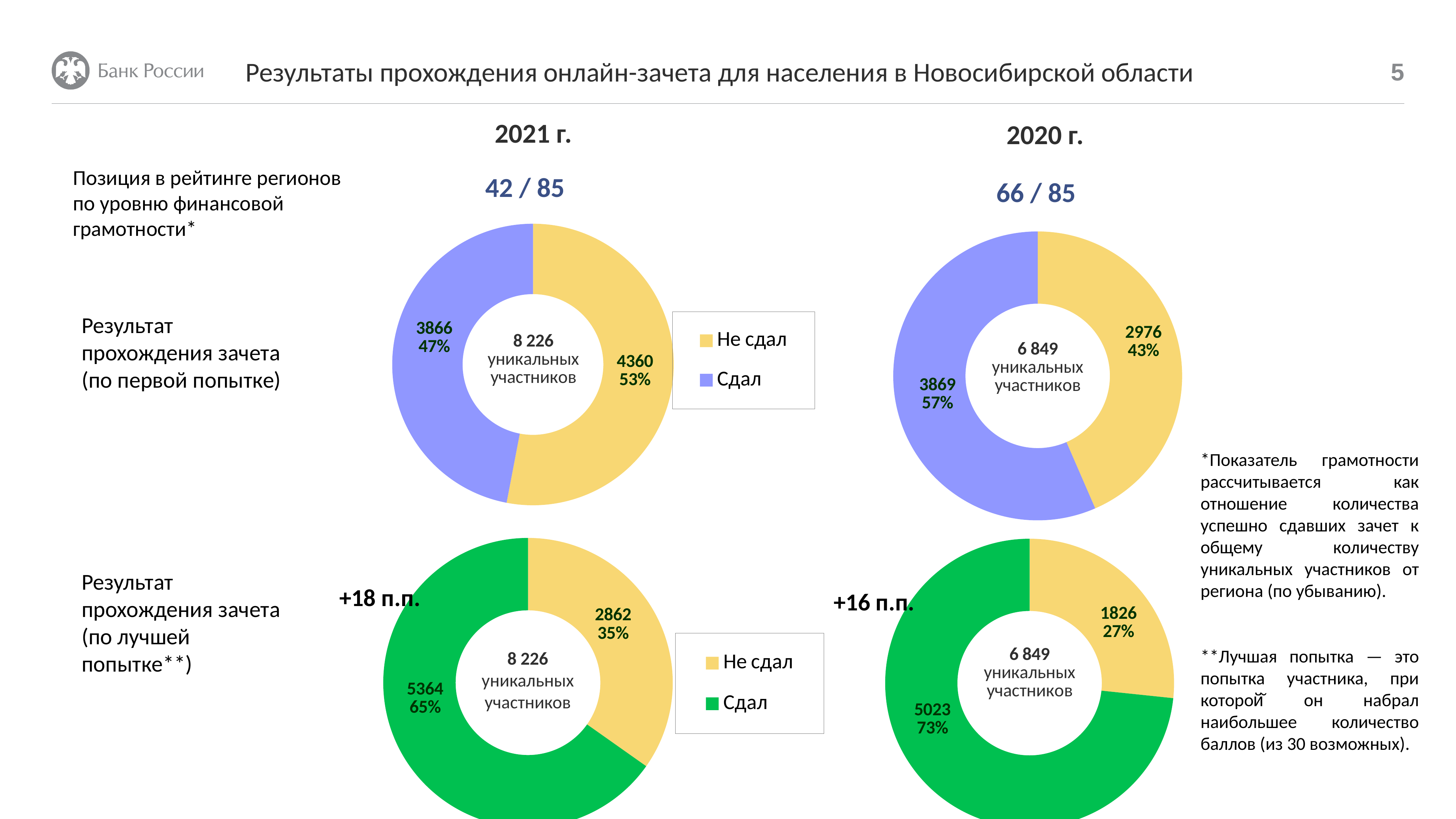

5
Результаты прохождения онлайн-зачета для населения в Новосибирской области
2021 г.
13 139
2020 г.
всего попыток, единиц
Позиция в рейтинге регионов
по уровню финансовой грамотности*
42 / 85
66 / 85

### Chart

| Category | 2021 |
|---|---|
| Не сдал | 4360.0 |
| Сдал | 3866.0 |

### Chart

| Category | 2020 |
|---|---|
| Не сдал | 2976.0 |
| Сдал | 3869.0 |
Результат прохождения зачета (по первой попытке)
15%
*Показатель грамотности рассчитывается как отношение количества успешно сдавших зачет к общему количеству уникальных участников от региона (по убыванию).

**Лучшая попытка — это попытка участника, при которой̆ он набрал наибольшее количество баллов (из 30 возможных).
20%

### Chart

| Category | 2021 |
|---|---|
| Не сдал | 2862.0 |
| Сдал | 5364.0 |

### Chart

| Category | 2020 |
|---|---|
| Не сдал | 1826.0 |
| Сдал | 5023.0 |
60%
30%
Результат прохождения зачета (по лучшей попытке**)
+18 п.п.
+16 п.п.
8 226
уникальных участников